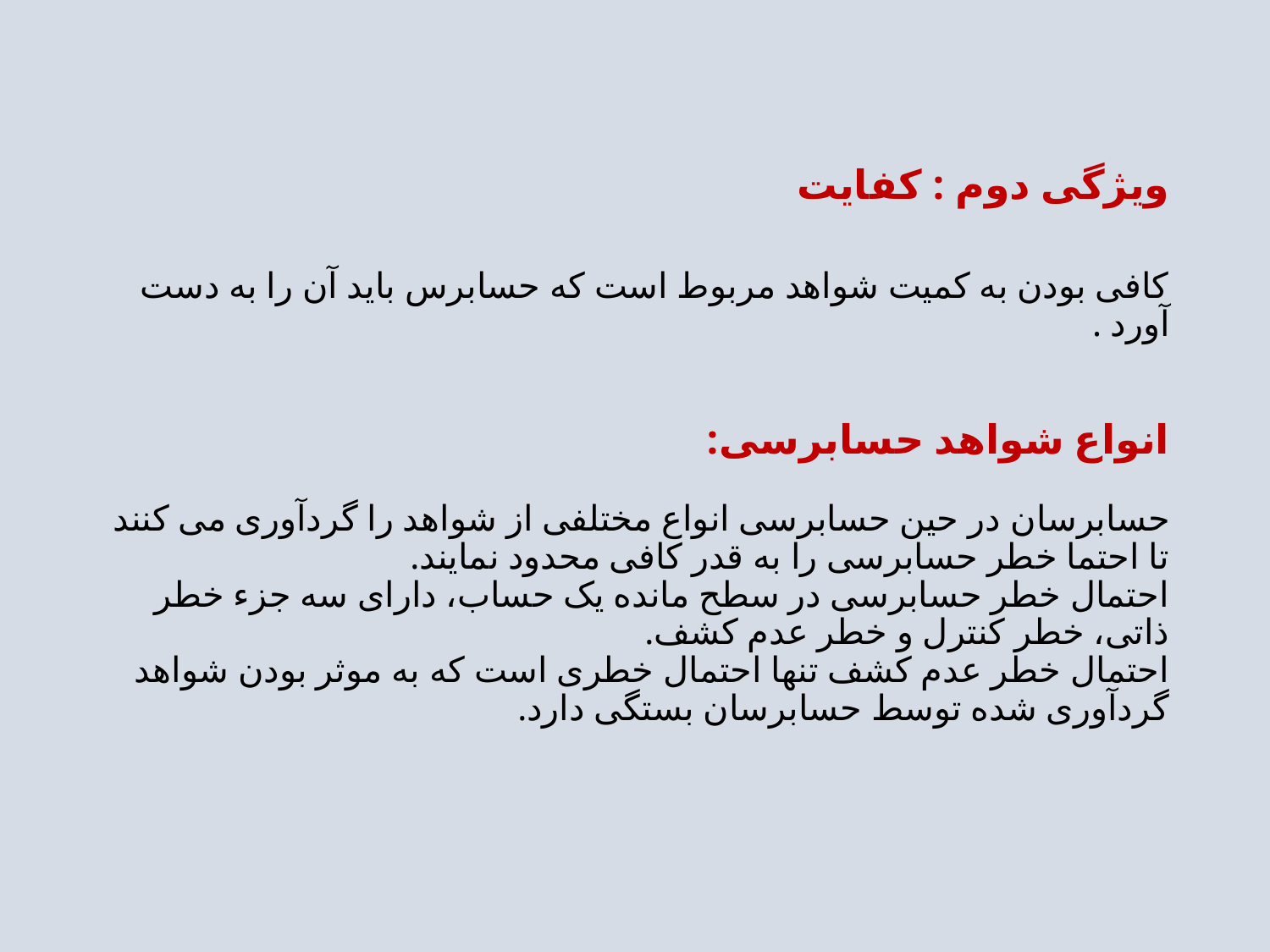

# ویژگی دوم : کفایت کافی بودن به کمیت شواهد مربوط است که حسابرس باید آن را به دست آورد . انواع شواهد حسابرسی: حسابرسان در حین حسابرسی انواع مختلفی از شواهد را گردآوری می کنند تا احتما خطر حسابرسی را به قدر کافی محدود نمایند. احتمال خطر حسابرسی در سطح مانده یک حساب، دارای سه جزء خطر ذاتی، خطر کنترل و خطر عدم کشف. احتمال خطر عدم کشف تنها احتمال خطری است که به موثر بودن شواهد گردآوری شده توسط حسابرسان بستگی دارد.